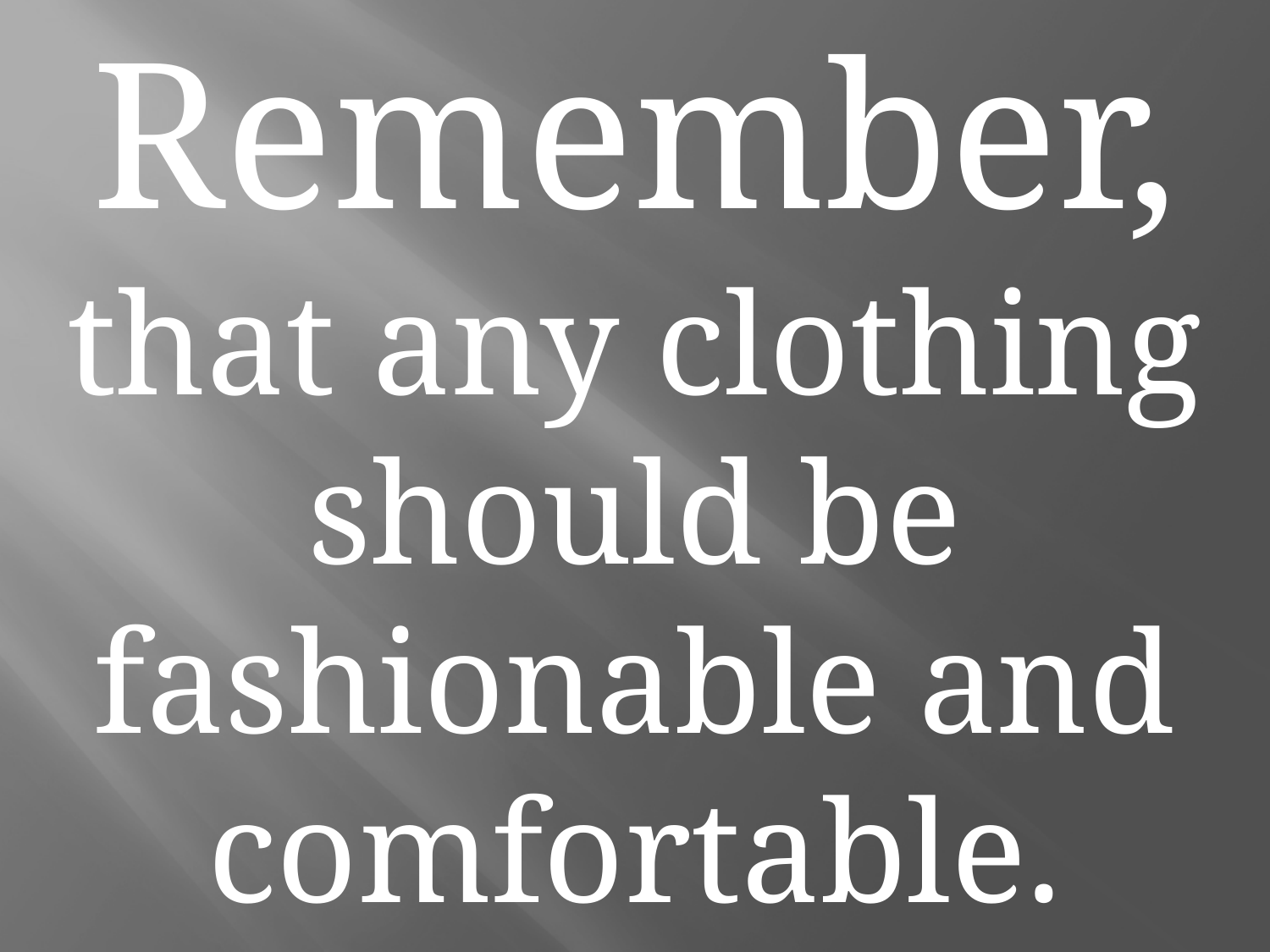

Remember,
that any clothing should be fashionable and comfortable.